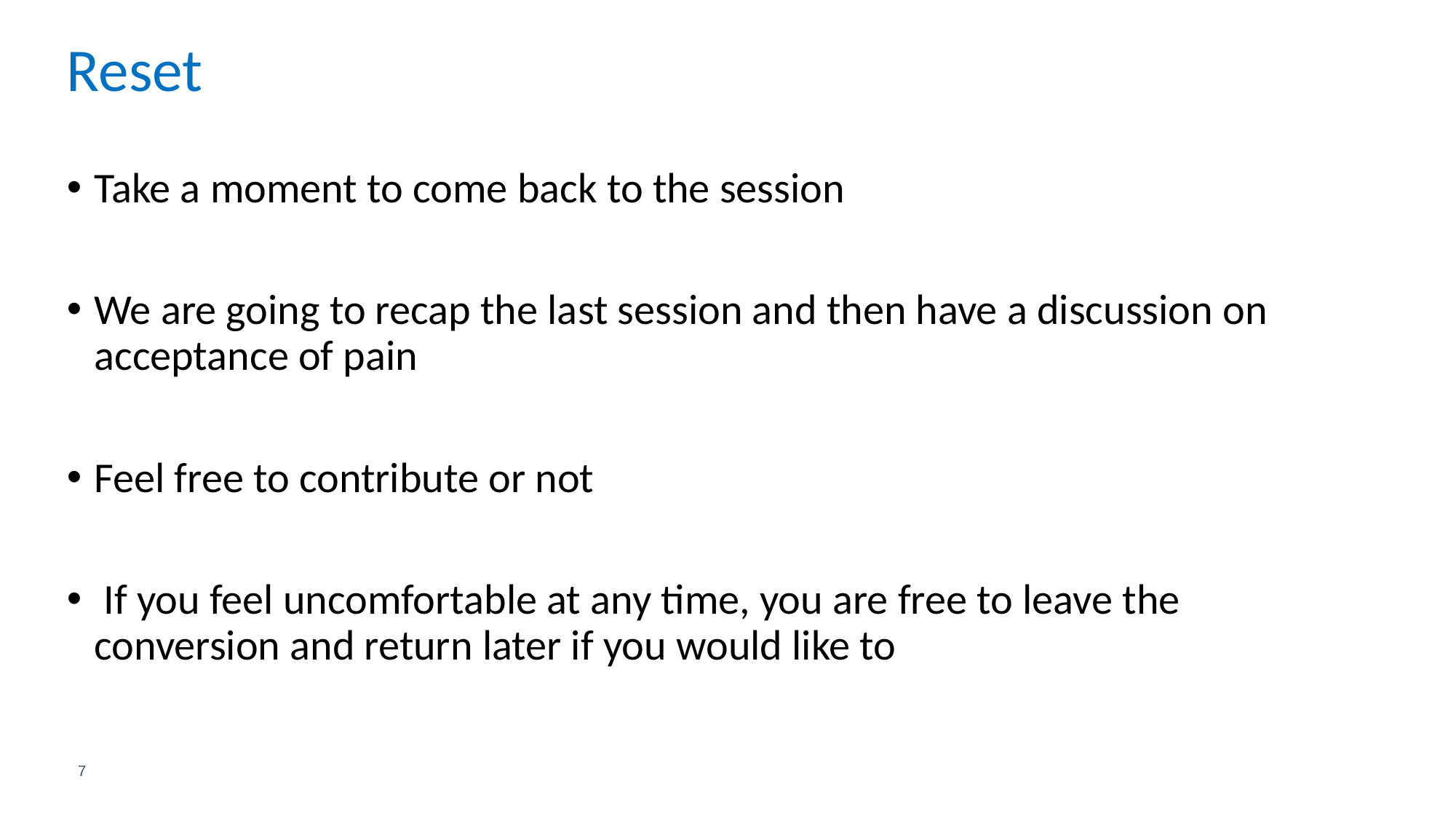

# Reset
Take a moment to come back to the session

We are going to recap the last session and then have a discussion on acceptance of pain

Feel free to contribute or not

 If you feel uncomfortable at any time, you are free to leave the conversion and return later if you would like to
7